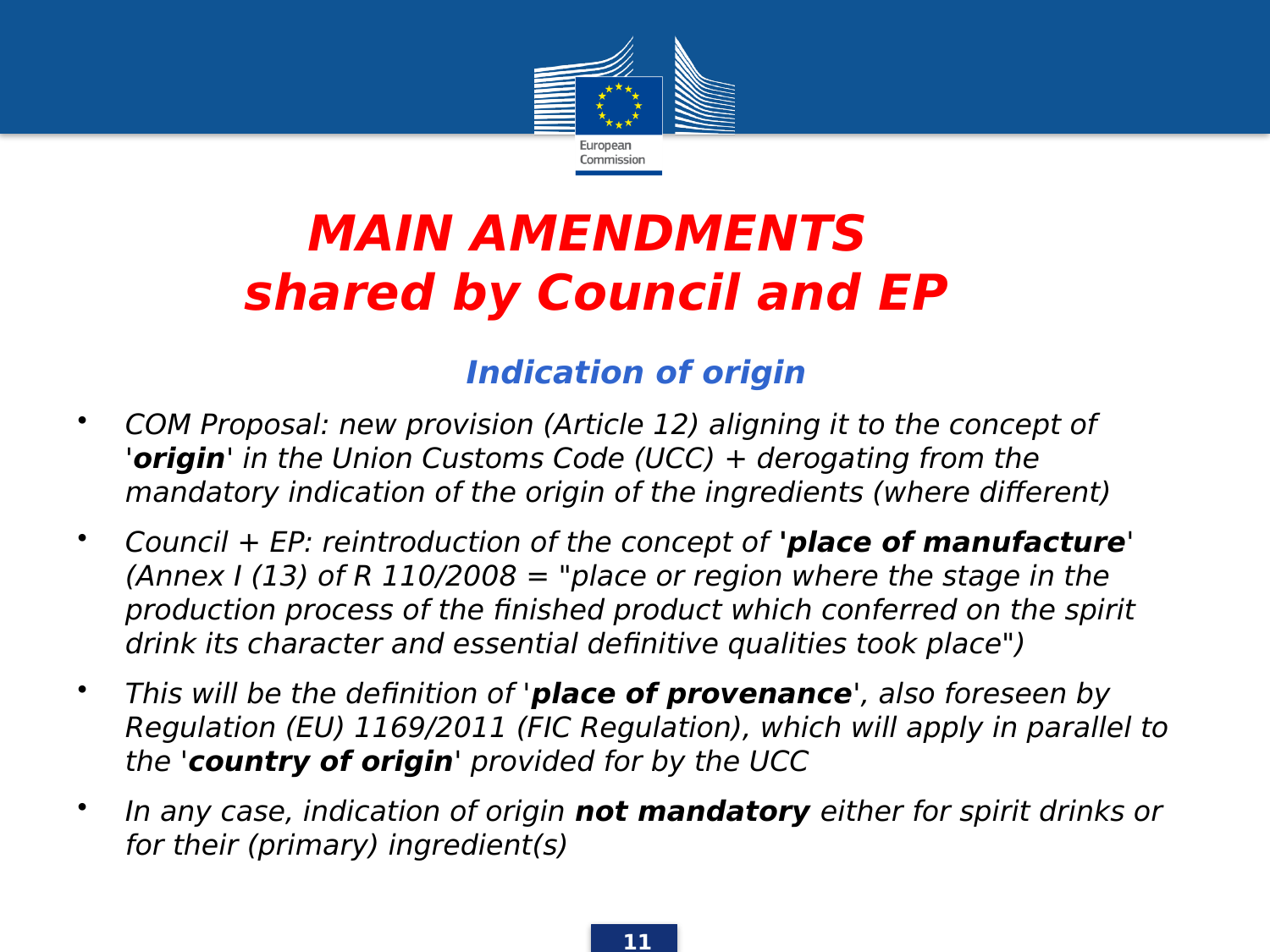

# MAIN AMENDMENTS shared by Council and EP
Indication of origin
COM Proposal: new provision (Article 12) aligning it to the concept of 'origin' in the Union Customs Code (UCC) + derogating from the mandatory indication of the origin of the ingredients (where different)
Council + EP: reintroduction of the concept of 'place of manufacture' (Annex I (13) of R 110/2008 = "place or region where the stage in the production process of the finished product which conferred on the spirit drink its character and essential definitive qualities took place")
This will be the definition of 'place of provenance', also foreseen by Regulation (EU) 1169/2011 (FIC Regulation), which will apply in parallel to the 'country of origin' provided for by the UCC
In any case, indication of origin not mandatory either for spirit drinks or for their (primary) ingredient(s)